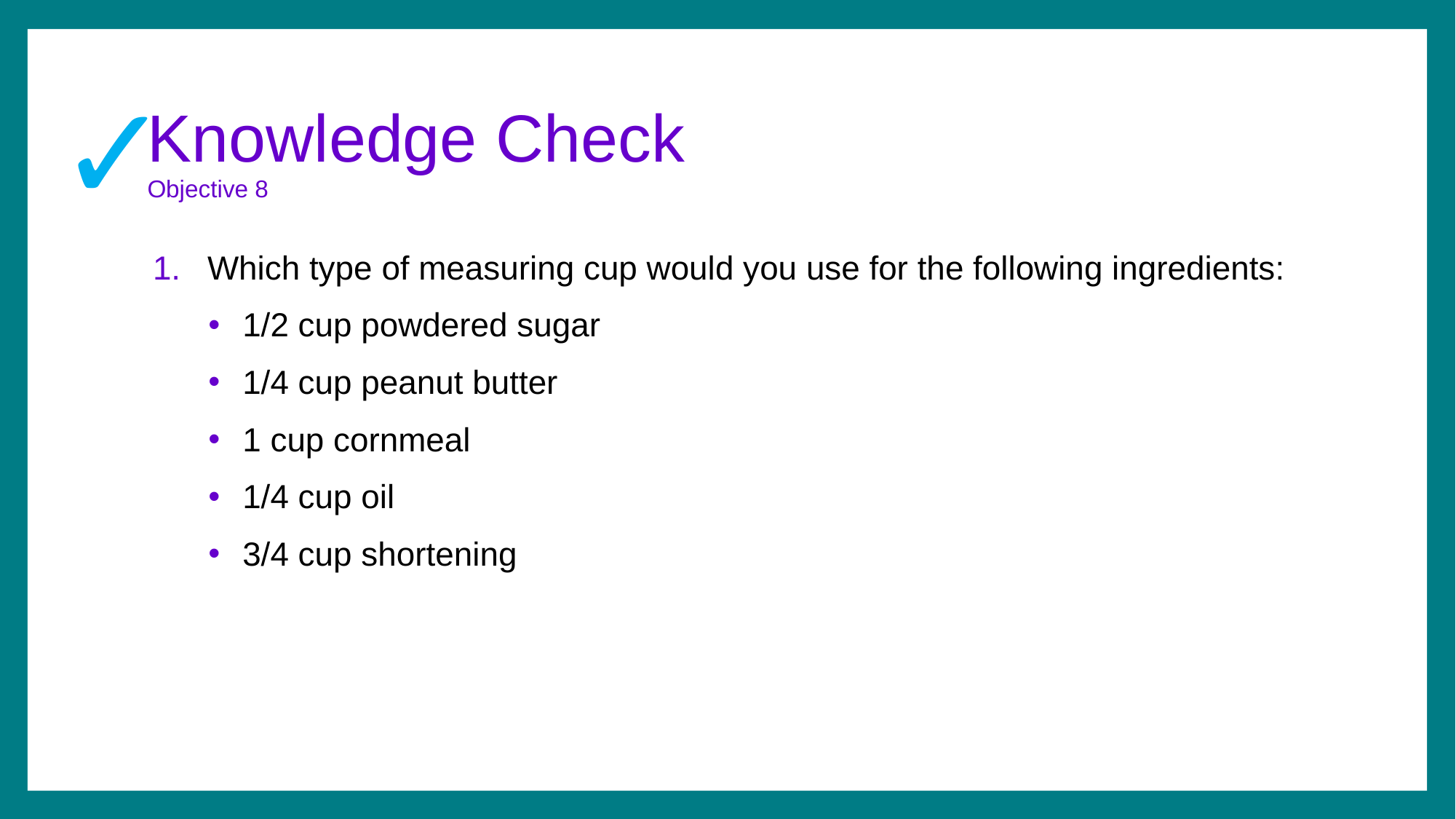

✓
# Knowledge Check Objective 8
Which type of measuring cup would you use for the following ingredients:
1/2 cup powdered sugar
1/4 cup peanut butter
1 cup cornmeal
1/4 cup oil
3/4 cup shortening